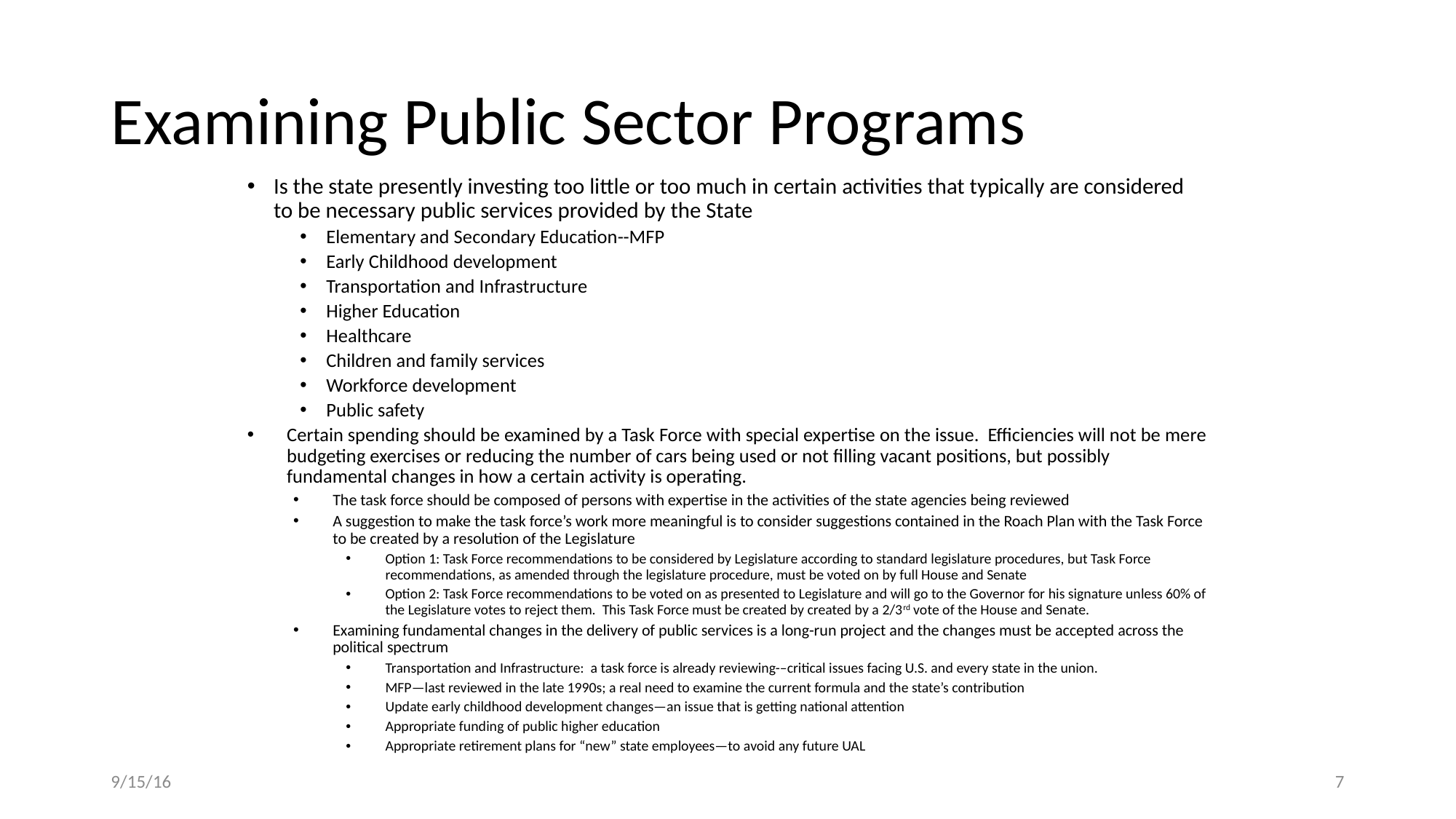

# Examining Public Sector Programs
Is the state presently investing too little or too much in certain activities that typically are considered to be necessary public services provided by the State
Elementary and Secondary Education--MFP
Early Childhood development
Transportation and Infrastructure
Higher Education
Healthcare
Children and family services
Workforce development
Public safety
Certain spending should be examined by a Task Force with special expertise on the issue.  Efficiencies will not be mere budgeting exercises or reducing the number of cars being used or not filling vacant positions, but possibly fundamental changes in how a certain activity is operating.
The task force should be composed of persons with expertise in the activities of the state agencies being reviewed
A suggestion to make the task force’s work more meaningful is to consider suggestions contained in the Roach Plan with the Task Force to be created by a resolution of the Legislature
Option 1: Task Force recommendations to be considered by Legislature according to standard legislature procedures, but Task Force recommendations, as amended through the legislature procedure, must be voted on by full House and Senate
Option 2: Task Force recommendations to be voted on as presented to Legislature and will go to the Governor for his signature unless 60% of the Legislature votes to reject them.  This Task Force must be created by created by a 2/3rd vote of the House and Senate.
Examining fundamental changes in the delivery of public services is a long-run project and the changes must be accepted across the political spectrum
Transportation and Infrastructure:  a task force is already reviewing-–critical issues facing U.S. and every state in the union.
MFP—last reviewed in the late 1990s; a real need to examine the current formula and the state’s contribution
Update early childhood development changes—an issue that is getting national attention
Appropriate funding of public higher education
Appropriate retirement plans for “new” state employees—to avoid any future UAL

9/15/16
7